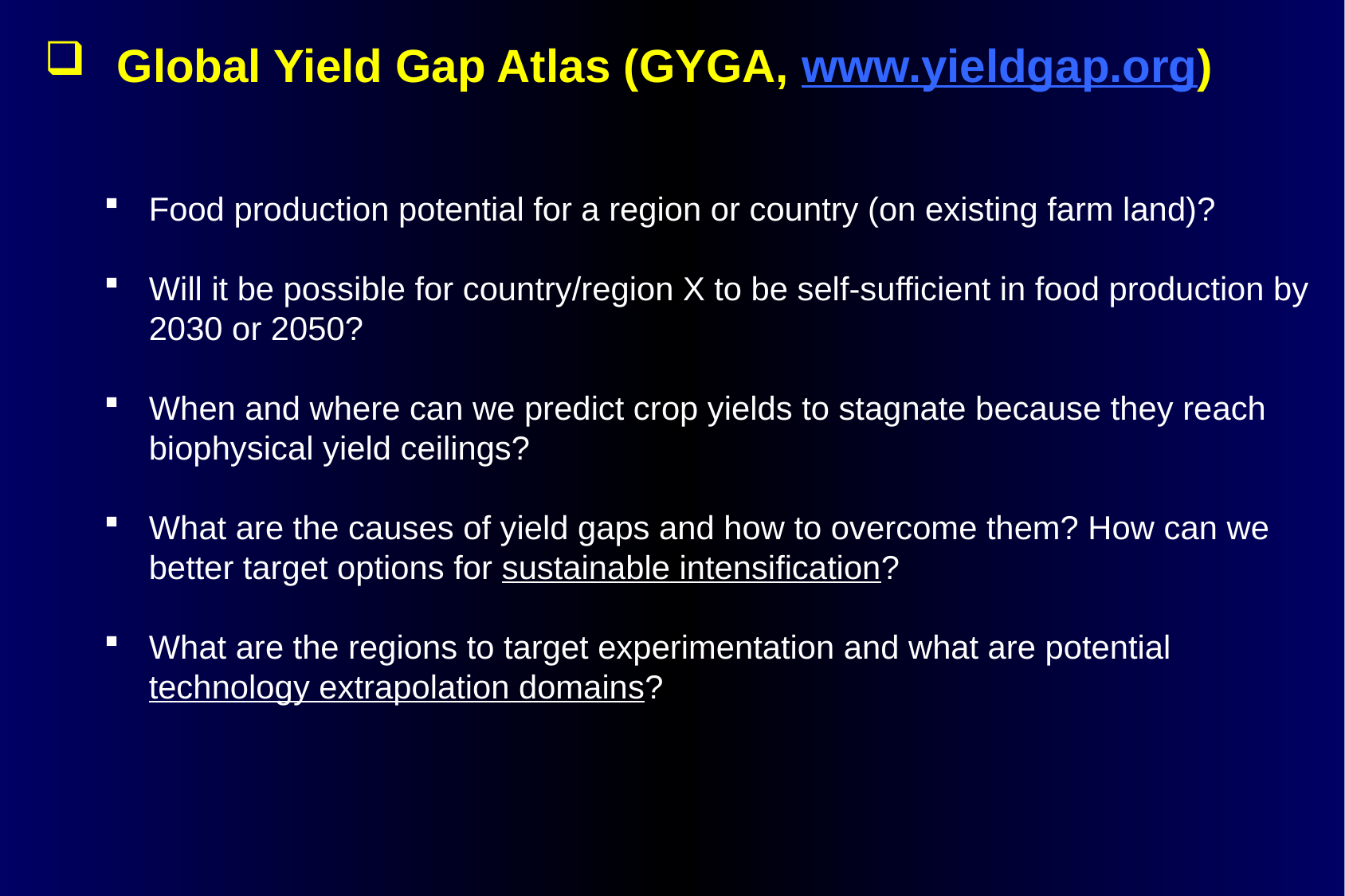

Global Yield Gap Atlas (GYGA, www.yieldgap.org)

Food production potential for a region or country (on existing farm land)?

Will it be possible for country/region X to be self-sufficient in food production by 2030 or 2050?

When and where can we predict crop yields to stagnate because they reach biophysical yield ceilings?

What are the causes of yield gaps and how to overcome them? How can we better target options for sustainable intensification?

What are the regions to target experimentation and what are potential technology extrapolation domains?